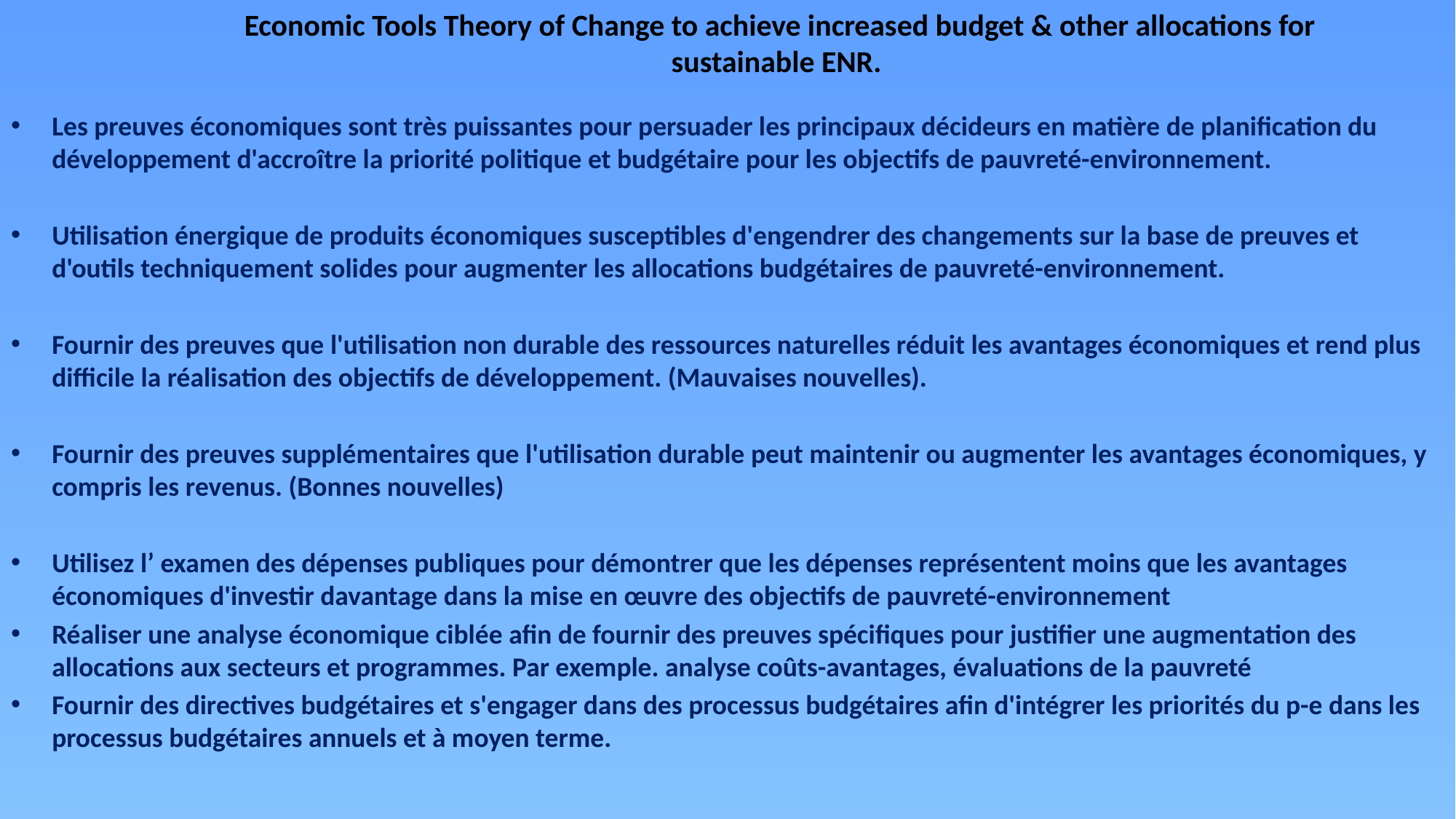

# Economic Tools Theory of Change to achieve increased budget & other allocations for sustainable ENR.
Les preuves économiques sont très puissantes pour persuader les principaux décideurs en matière de planification du développement d'accroître la priorité politique et budgétaire pour les objectifs de pauvreté-environnement.

Utilisation énergique de produits économiques susceptibles d'engendrer des changements sur la base de preuves et d'outils techniquement solides pour augmenter les allocations budgétaires de pauvreté-environnement.

Fournir des preuves que l'utilisation non durable des ressources naturelles réduit les avantages économiques et rend plus difficile la réalisation des objectifs de développement. (Mauvaises nouvelles).

Fournir des preuves supplémentaires que l'utilisation durable peut maintenir ou augmenter les avantages économiques, y compris les revenus. (Bonnes nouvelles)

Utilisez l’ examen des dépenses publiques pour démontrer que les dépenses représentent moins que les avantages économiques d'investir davantage dans la mise en œuvre des objectifs de pauvreté-environnement
Réaliser une analyse économique ciblée afin de fournir des preuves spécifiques pour justifier une augmentation des allocations aux secteurs et programmes. Par exemple. analyse coûts-avantages, évaluations de la pauvreté
Fournir des directives budgétaires et s'engager dans des processus budgétaires afin d'intégrer les priorités du p-e dans les processus budgétaires annuels et à moyen terme.